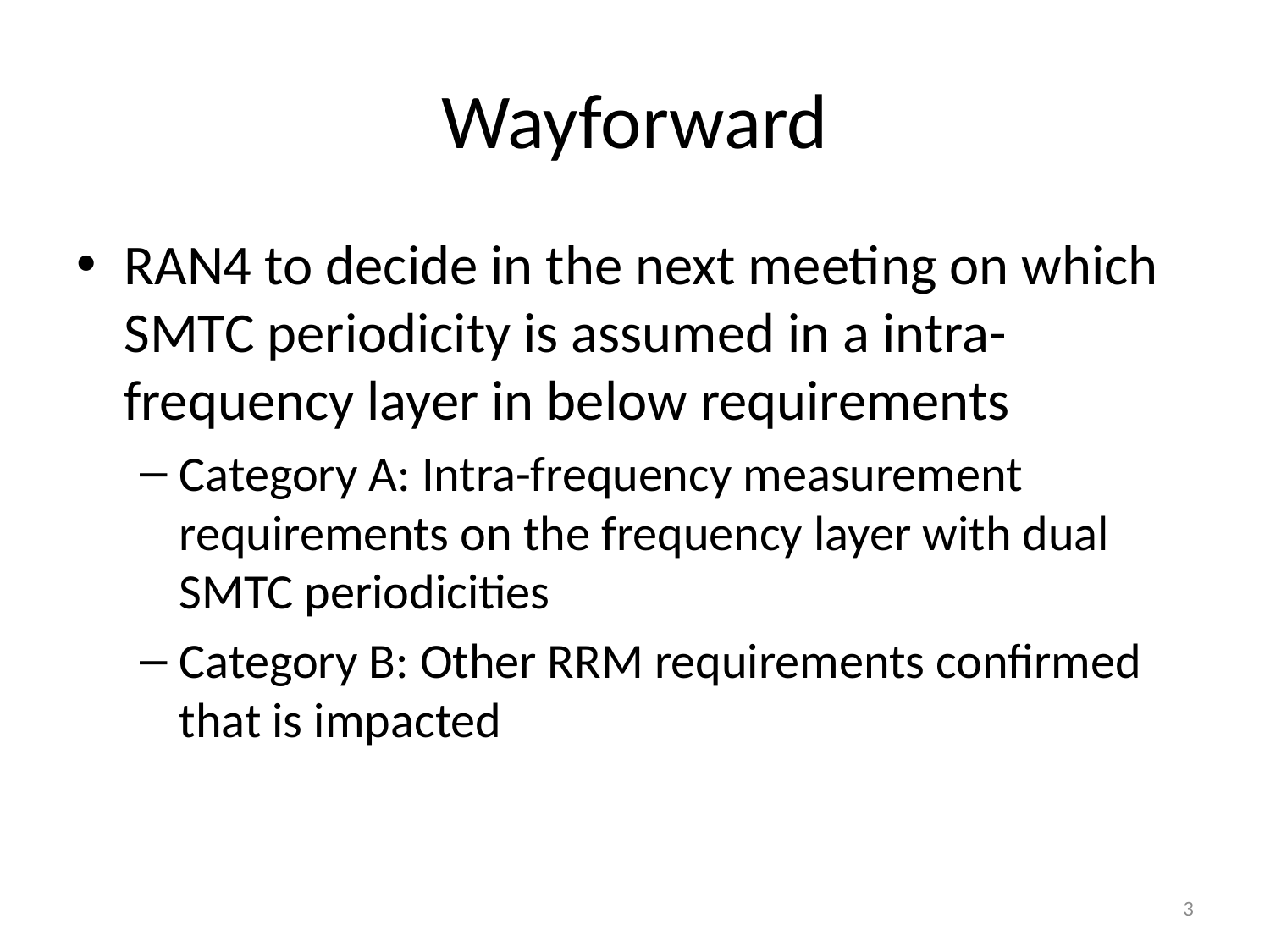

# Wayforward
RAN4 to decide in the next meeting on which SMTC periodicity is assumed in a intra-frequency layer in below requirements
Category A: Intra-frequency measurement requirements on the frequency layer with dual SMTC periodicities
Category B: Other RRM requirements confirmed that is impacted

3